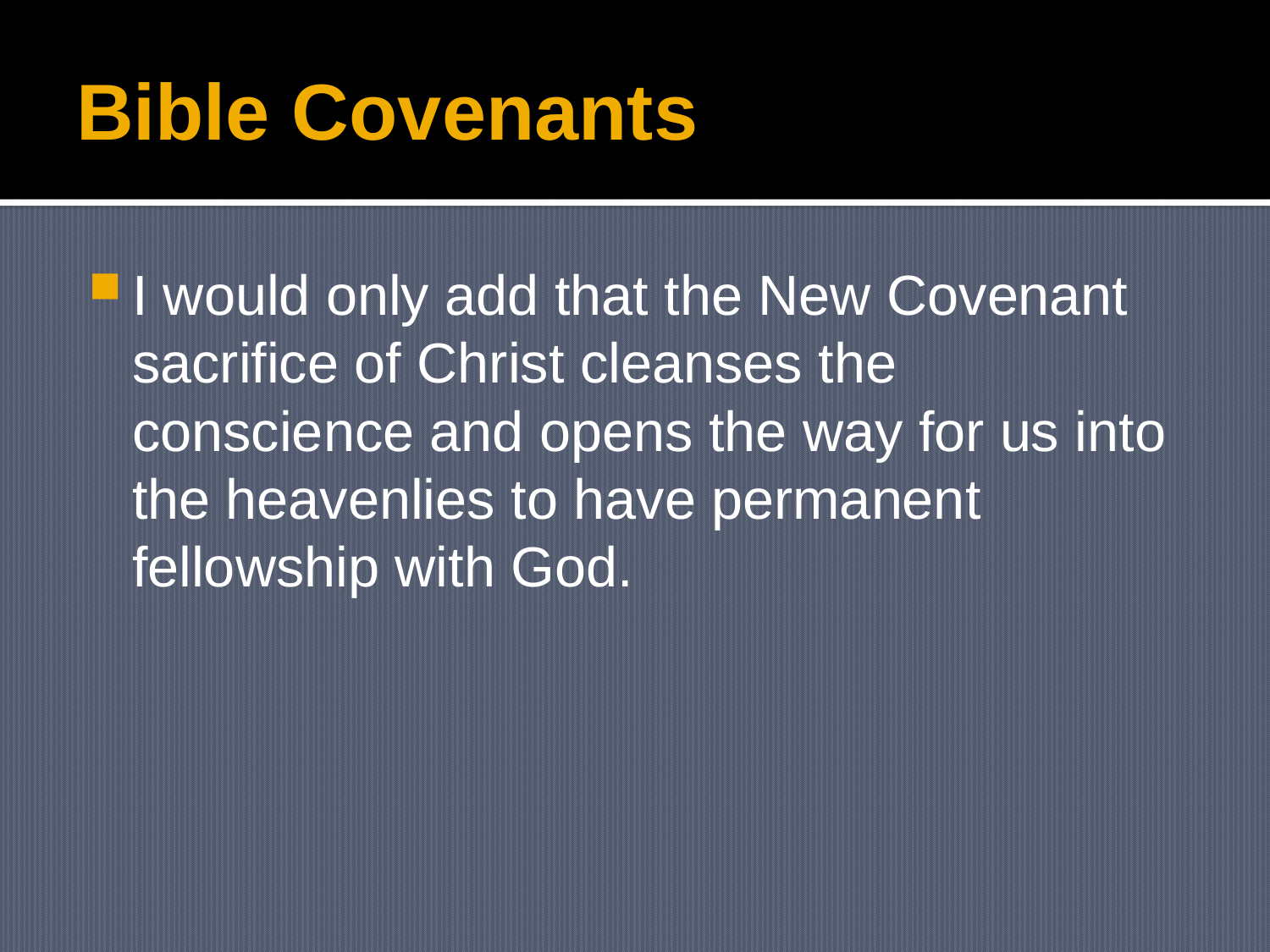

# Bible Covenants
I would only add that the New Covenant sacrifice of Christ cleanses the conscience and opens the way for us into the heavenlies to have permanent fellowship with God.